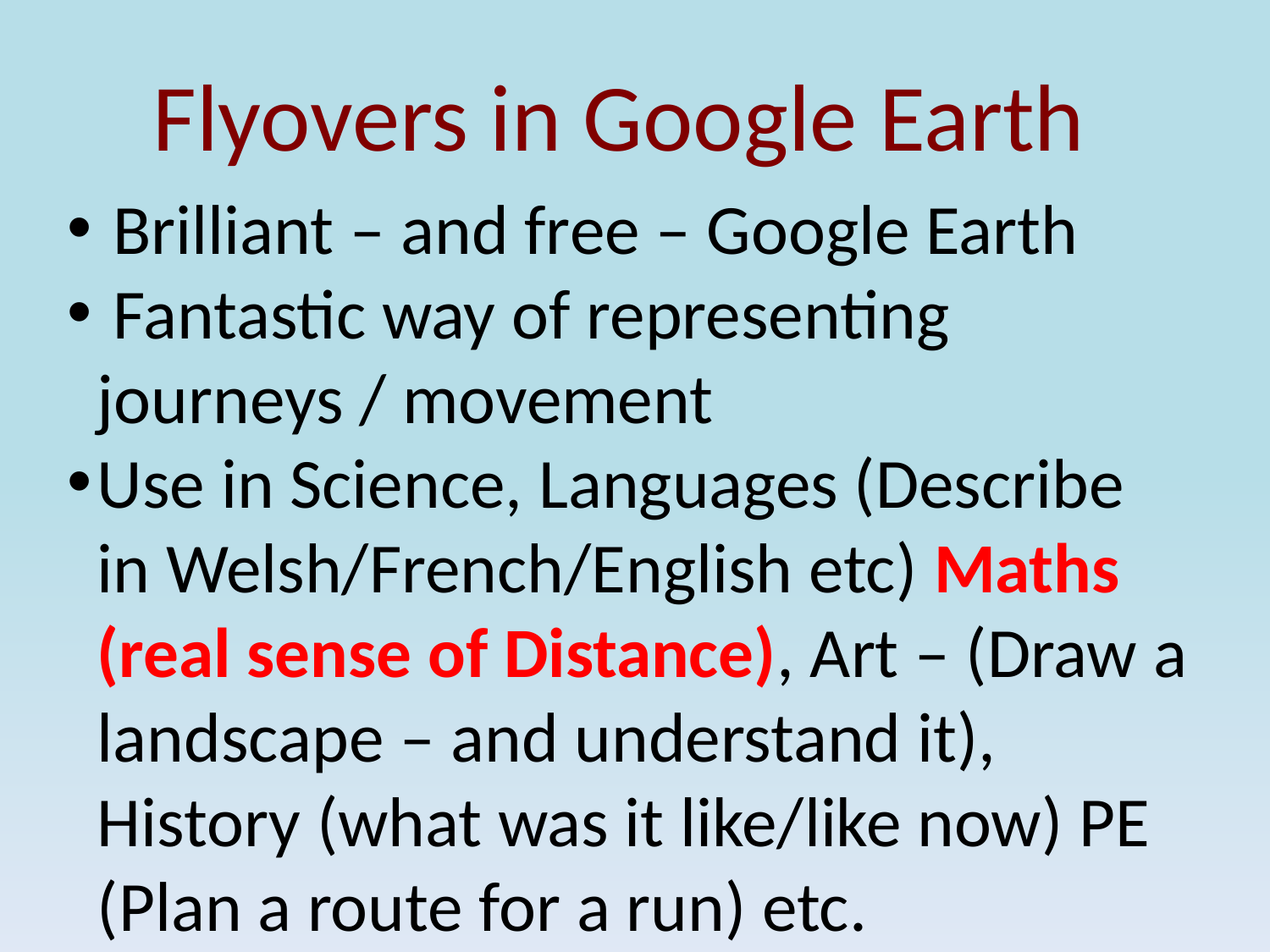

Flyovers in Google Earth
 Brilliant – and free – Google Earth
 Fantastic way of representing journeys / movement
Use in Science, Languages (Describe in Welsh/French/English etc) Maths (real sense of Distance), Art – (Draw a landscape – and understand it), History (what was it like/like now) PE (Plan a route for a run) etc.